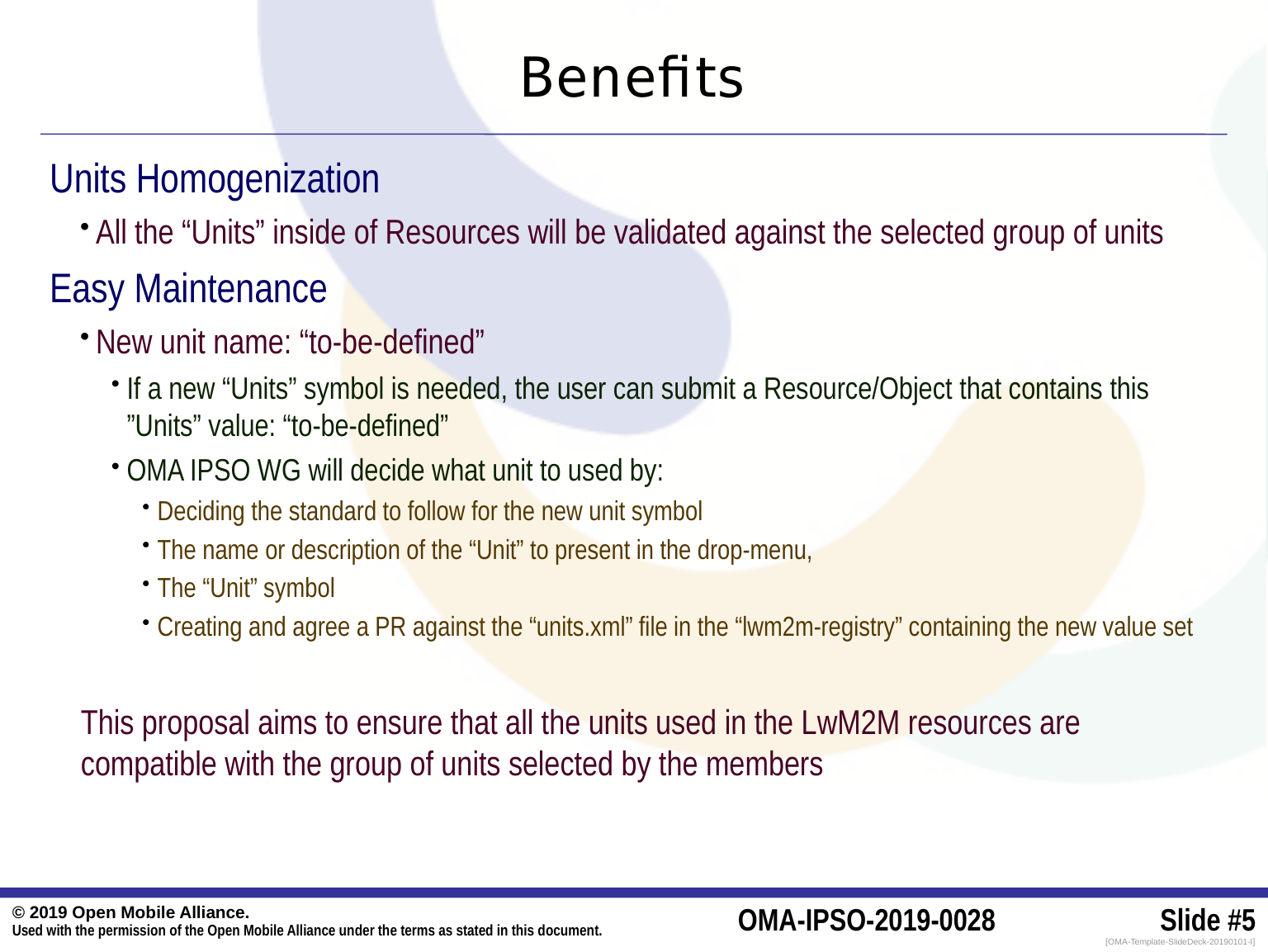

# Benefits
Units Homogenization
All the “Units” inside of Resources will be validated against the selected group of units
Easy Maintenance
New unit name: “to-be-defined”
If a new “Units” symbol is needed, the user can submit a Resource/Object that contains this ”Units” value: “to-be-defined”
OMA IPSO WG will decide what unit to used by:
Deciding the standard to follow for the new unit symbol
The name or description of the “Unit” to present in the drop-menu,
The “Unit” symbol
Creating and agree a PR against the “units.xml” file in the “lwm2m-registry” containing the new value set

This proposal aims to ensure that all the units used in the LwM2M resources are compatible with the group of units selected by the members